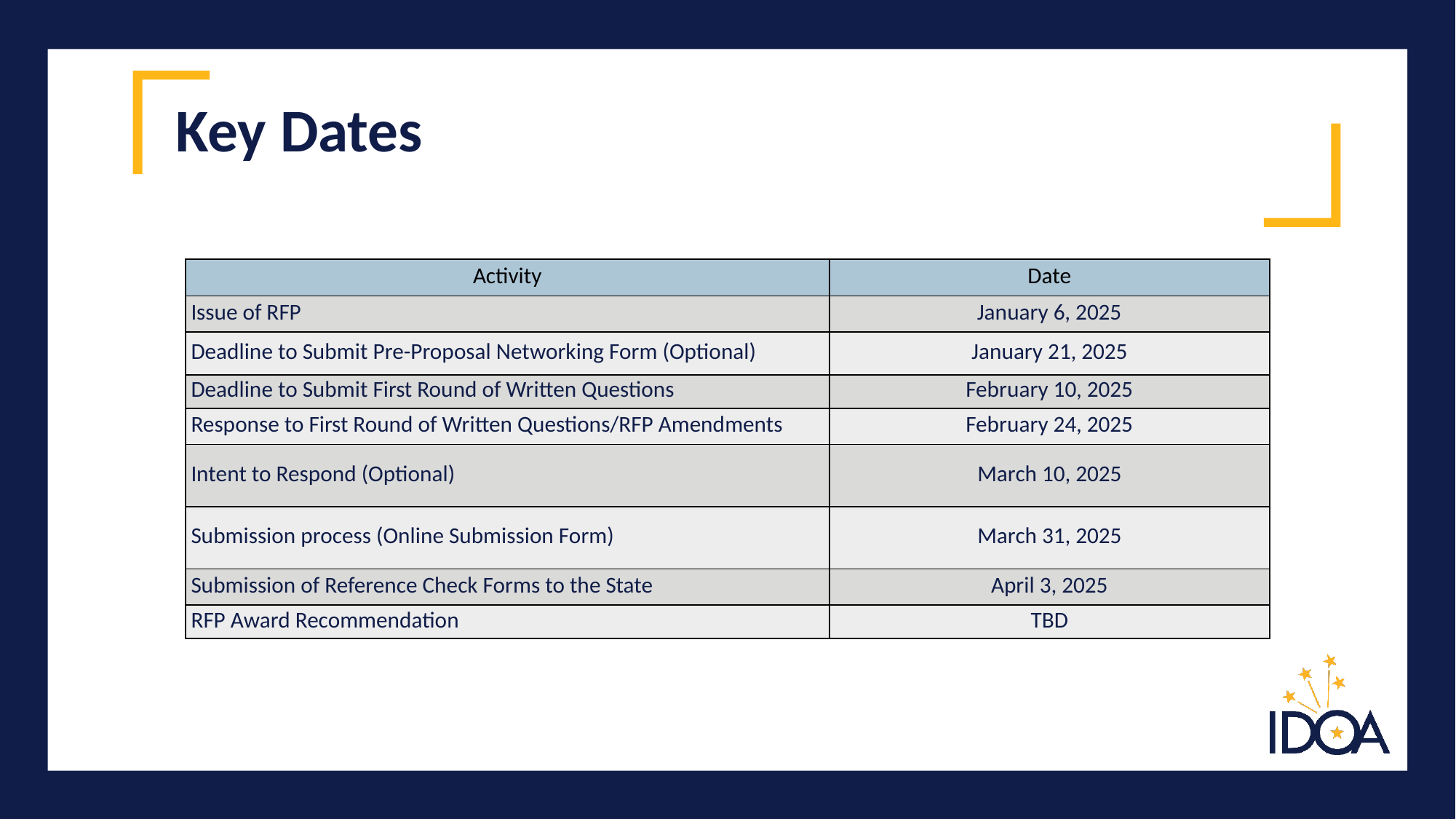

# Key Dates
| Activity | Date |
| --- | --- |
| Issue of RFP | January 6, 2025 |
| Deadline to Submit Pre-Proposal Networking Form (Optional) | January 21, 2025 |
| Deadline to Submit First Round of Written Questions | February 10, 2025 |
| Response to First Round of Written Questions/RFP Amendments | February 24, 2025 |
| Intent to Respond (Optional) | March 10, 2025 |
| Submission process (Online Submission Form) | March 31, 2025 |
| Submission of Reference Check Forms to the State | April 3, 2025 |
| RFP Award Recommendation | TBD |